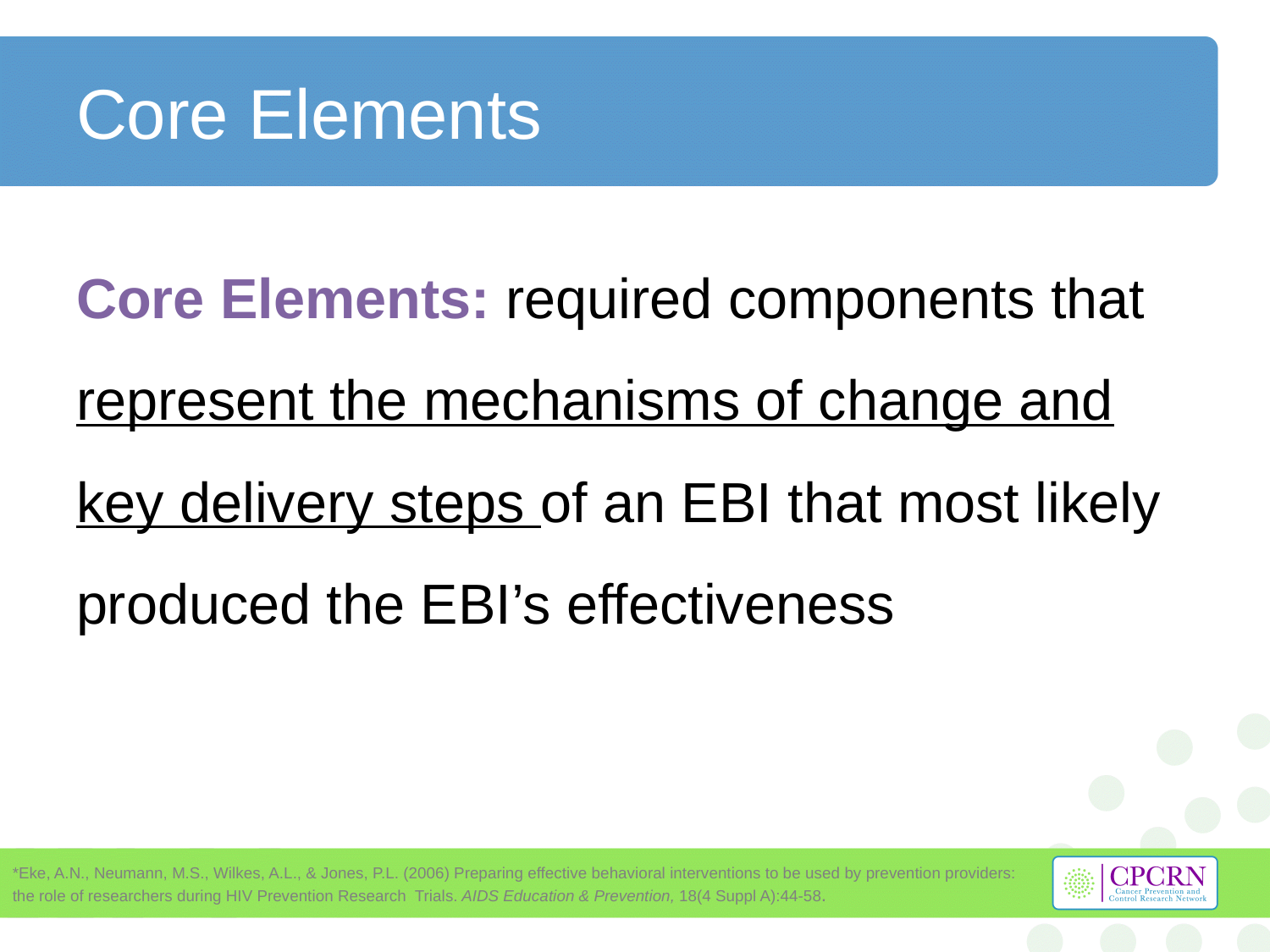

# Core Elements
Core Elements: required components that represent the mechanisms of change and key delivery steps of an EBI that most likely produced the EBI’s effectiveness

*Eke, A.N., Neumann, M.S., Wilkes, A.L., & Jones, P.L. (2006) Preparing effective behavioral interventions to be used by prevention providers: the role of researchers during HIV Prevention Research  Trials. AIDS Education & Prevention, 18(4 Suppl A):44-58.